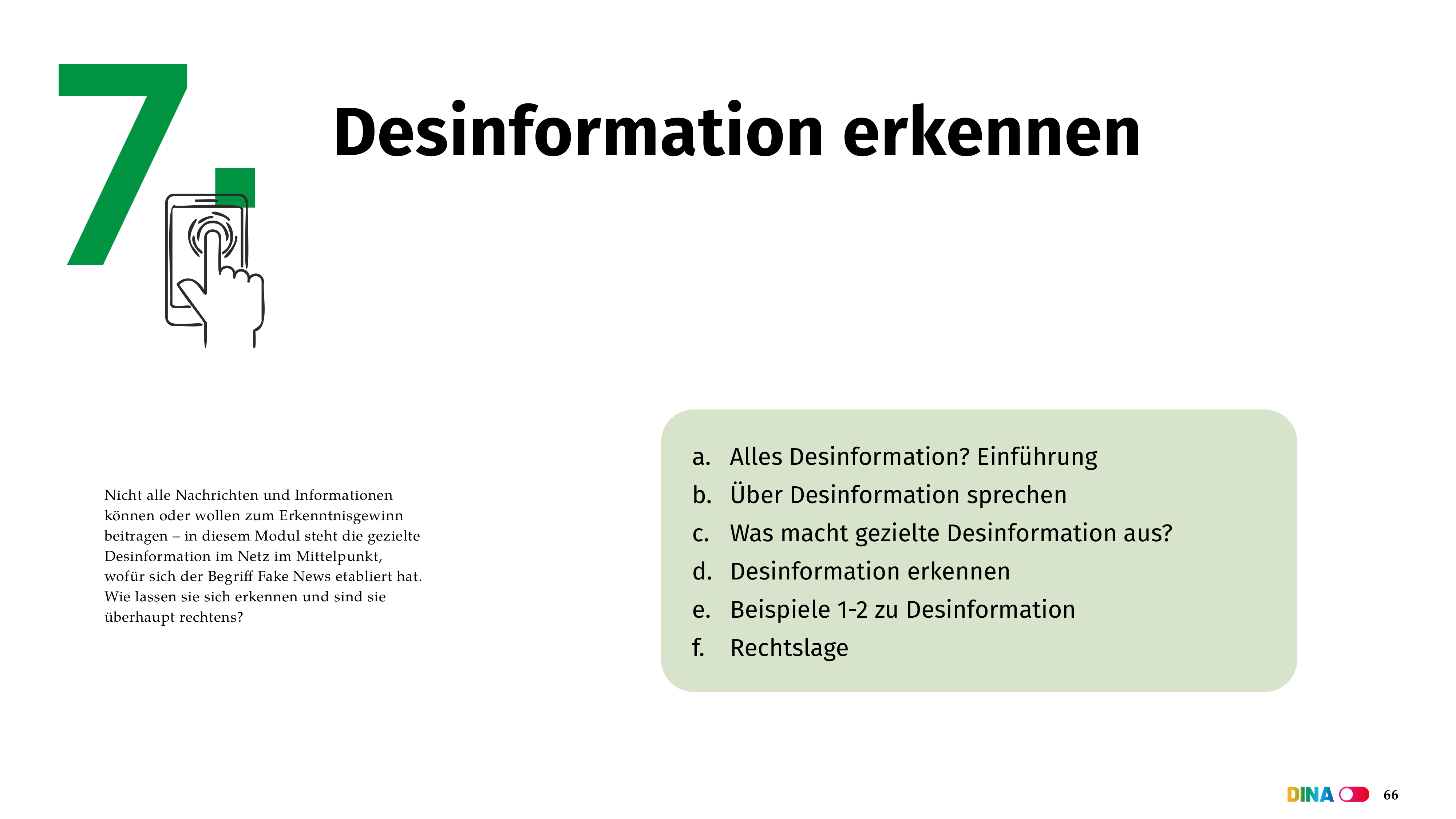

# Desinformation erkennen
Alles Desinformation? Einführung
Über Desinformation sprechen
Was macht gezielte Desinformation aus?
Desinformation erkennen
Beispiele 1-2 zu Desinformation
Rechtslage
Nicht alle Nachrichten und Informationen können oder wollen zum Erkenntnisgewinn beitragen – in diesem Modul steht die gezielte Desinformation im Netz im Mittelpunkt, wofür sich der Begriff Fake News etabliert hat. Wie lassen sie sich erkennen und sind sie überhaupt rechtens?
66